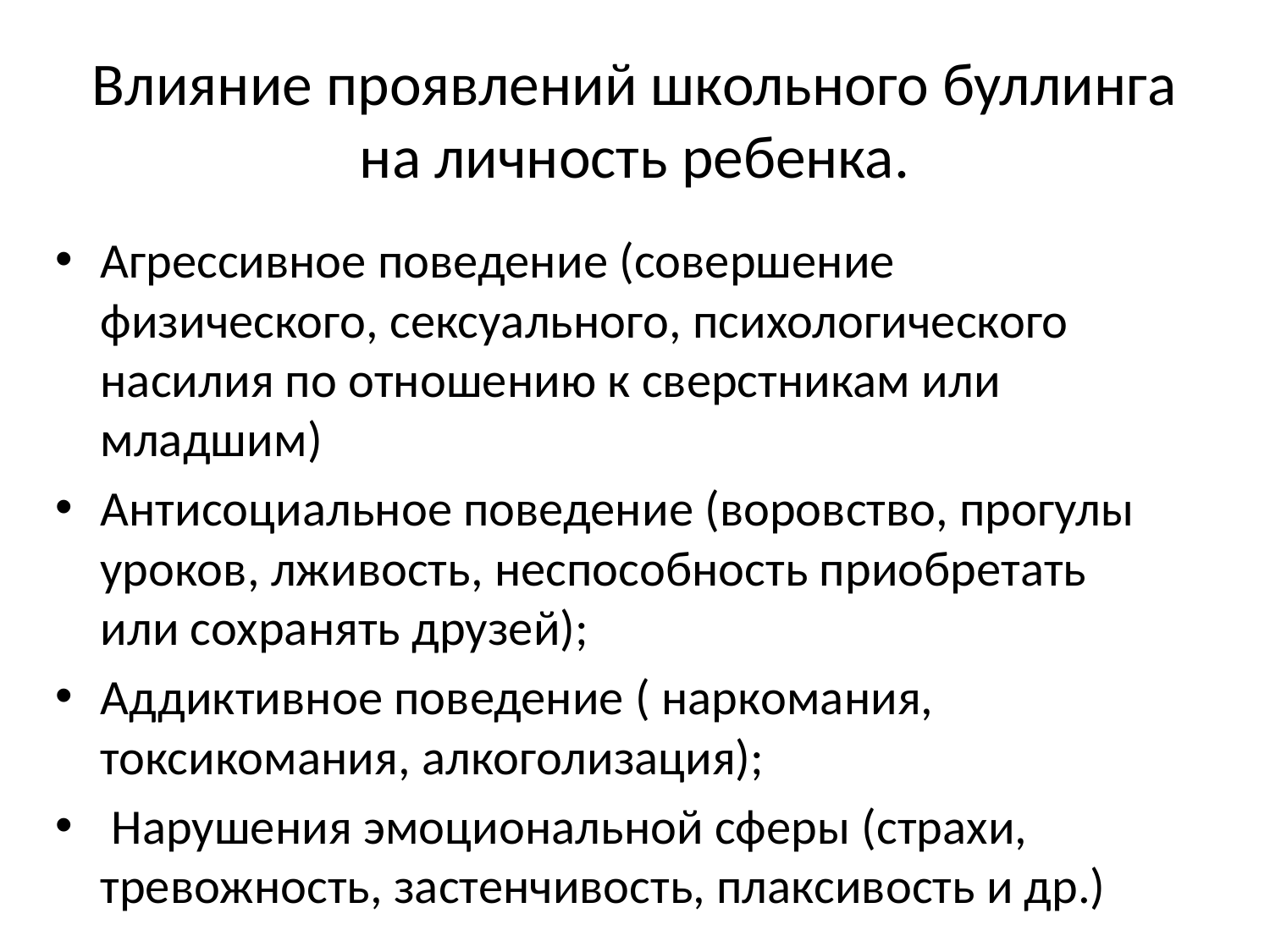

# Влияние проявлений школьного буллинга на личность ребенка.
Агрессивное поведение (совершение физического, сексуального, психологического насилия по отношению к сверстникам или младшим)
Антисоциальное поведение (воровство, прогулы уроков, лживость, неспособность приобретать или сохранять друзей);
Аддиктивное поведение ( наркомания, токсикомания, алкоголизация);
 Нарушения эмоциональной сферы (страхи, тревожность, застенчивость, плаксивость и др.)